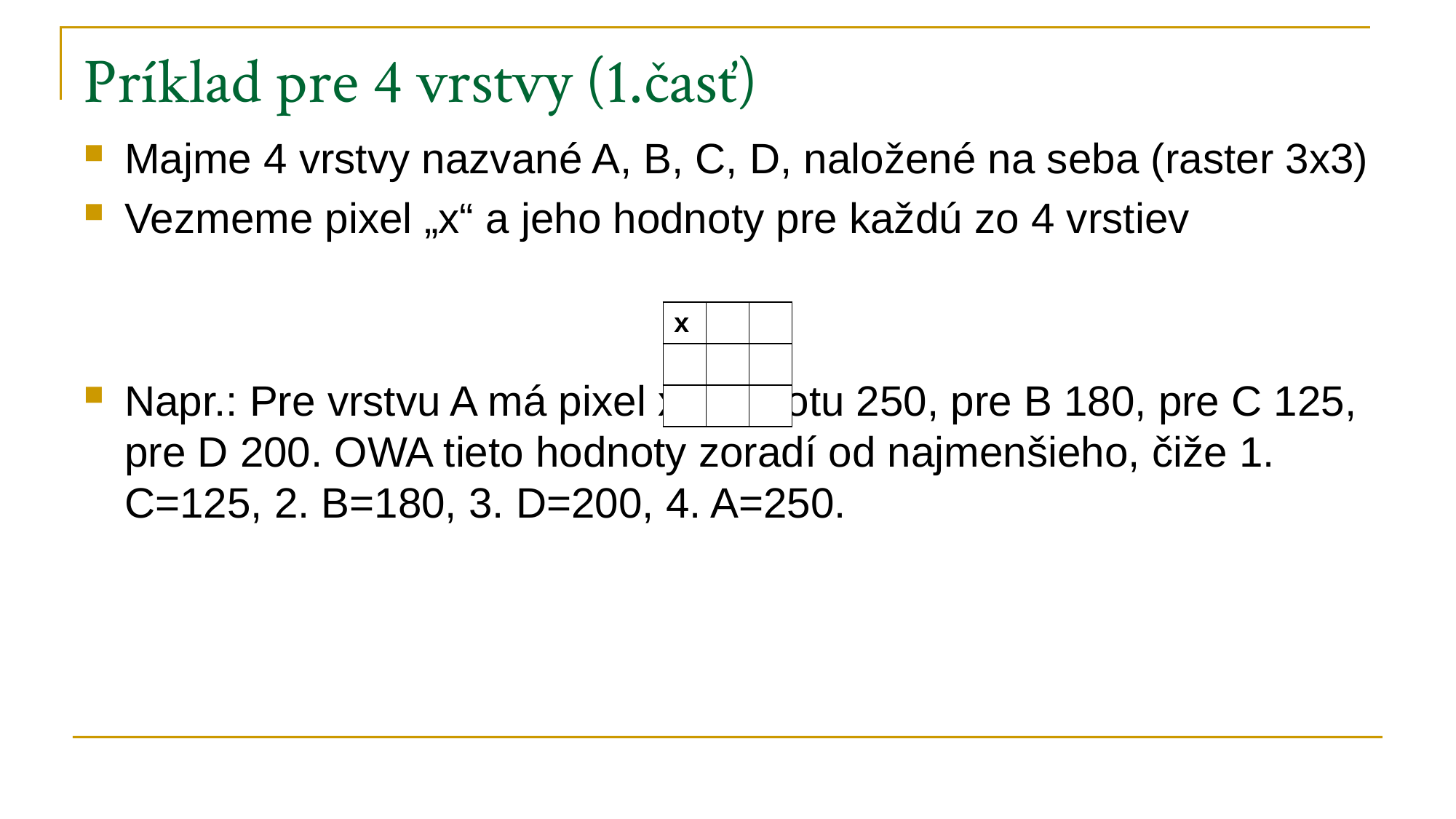

# Príklad pre 4 vrstvy (1.časť)
Majme 4 vrstvy nazvané A, B, C, D, naložené na seba (raster 3x3)
Vezmeme pixel „x“ a jeho hodnoty pre každú zo 4 vrstiev

Napr.: Pre vrstvu A má pixel x hodnotu 250, pre B 180, pre C 125, pre D 200. OWA tieto hodnoty zoradí od najmenšieho, čiže 1. C=125, 2. B=180, 3. D=200, 4. A=250.
| x |  |  |
| --- | --- | --- |
|  |  |  |
|  |  |  |